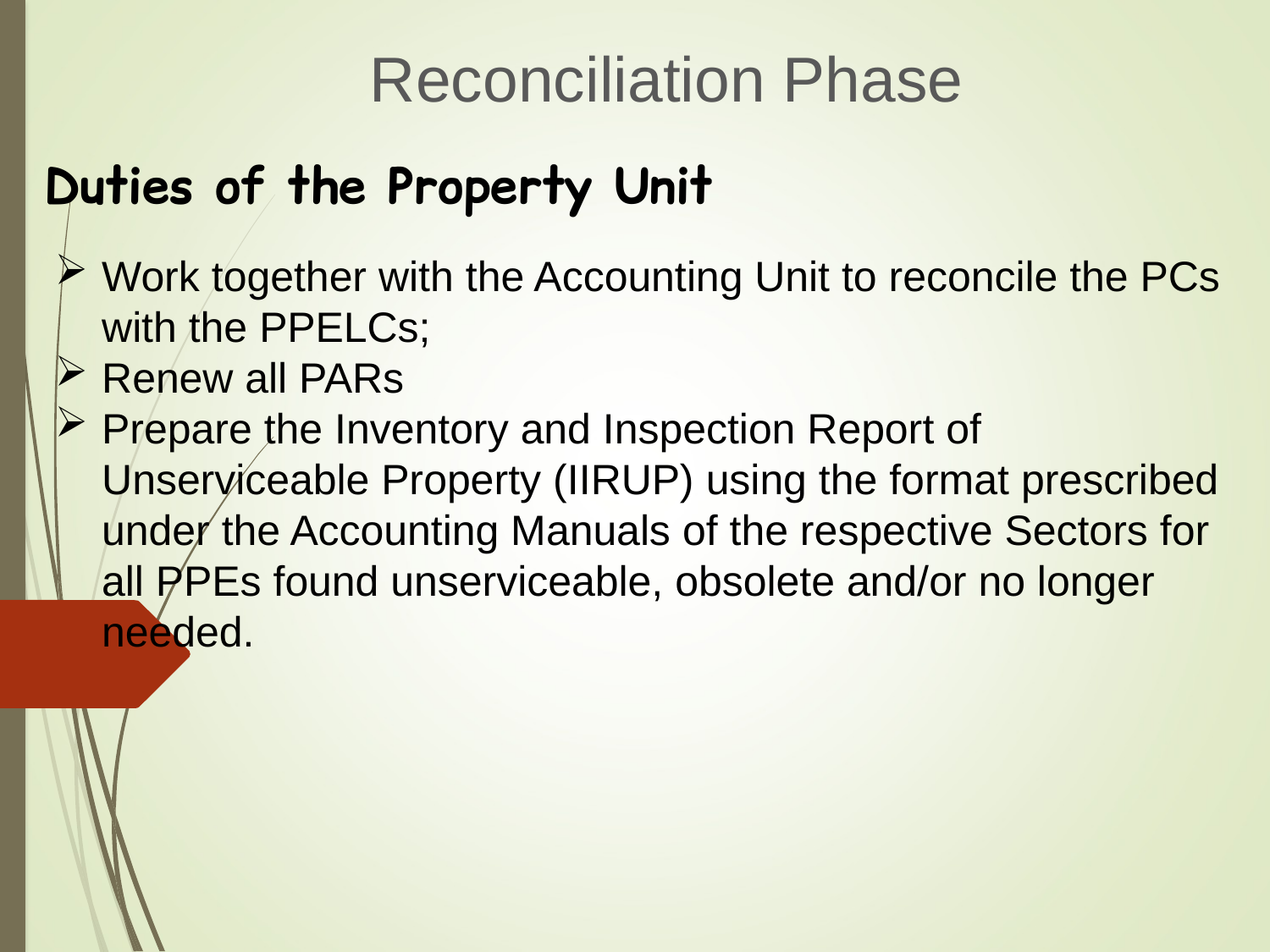

Reconciliation Phase
Duties of the Property Unit
Work together with the Accounting Unit to reconcile the PCs with the PPELCs;
Renew all PARs
Prepare the Inventory and Inspection Report of Unserviceable Property (IIRUP) using the format prescribed under the Accounting Manuals of the respective Sectors for all PPEs found unserviceable, obsolete and/or no longer needed.